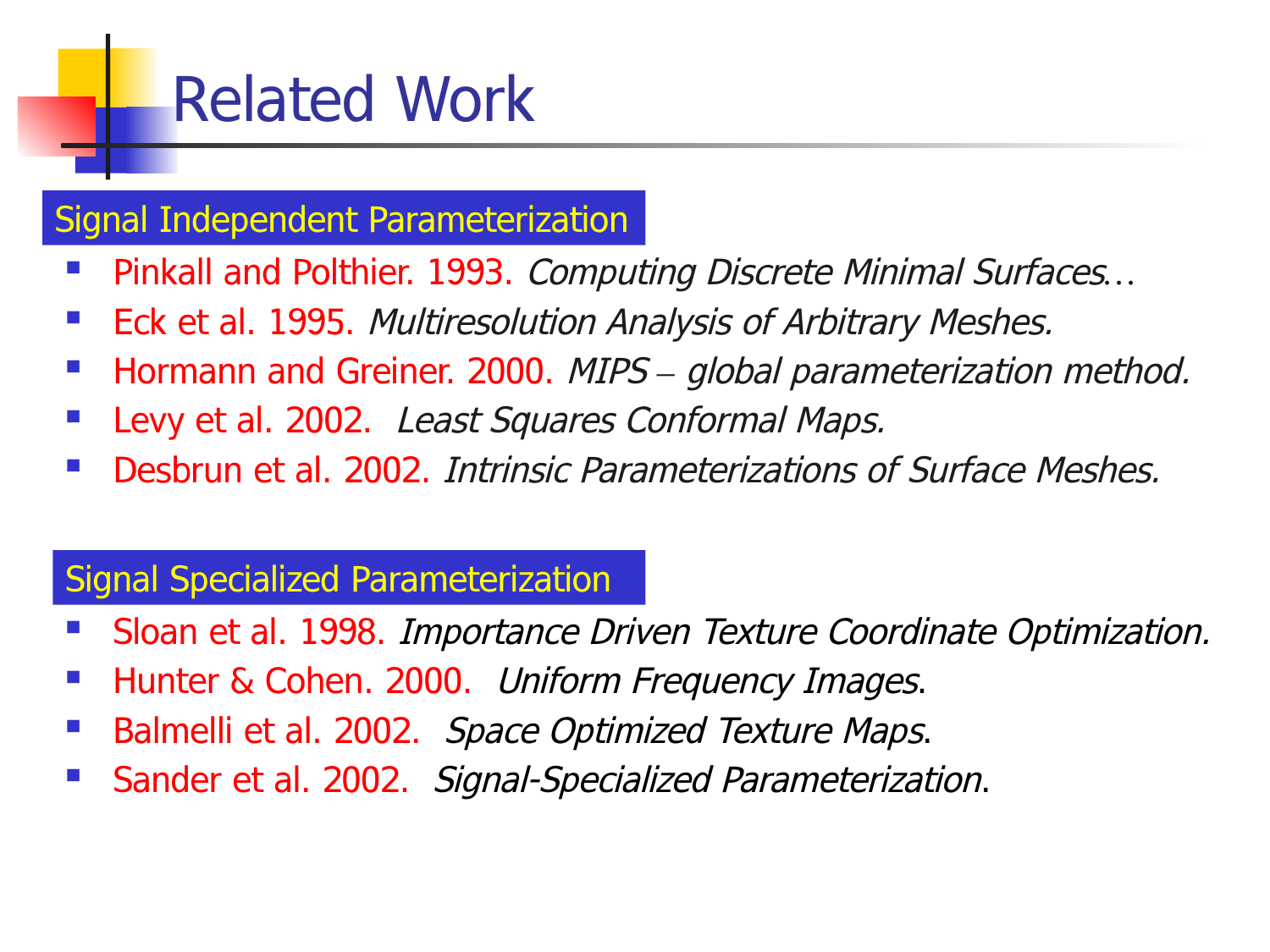

# Related Work
Signal Independent Parameterization

Pinkall and Polthier. 1993. Computing Discrete Minimal Surfaces…
Eck et al. 1995. Multiresolution Analysis of Arbitrary Meshes.
Hormann and Greiner. 2000. MIPS – global parameterization method.
Levy et al. 2002.  Least Squares Conformal Maps.
Desbrun et al. 2002. Intrinsic Parameterizations of Surface Meshes.
Signal Specialized Parameterization
Sloan et al. 1998. Importance Driven Texture Coordinate Optimization.
Hunter & Cohen. 2000.  Uniform Frequency Images.
Balmelli et al. 2002.  Space Optimized Texture Maps.
Sander et al. 2002.  Signal-Specialized Parameterization.